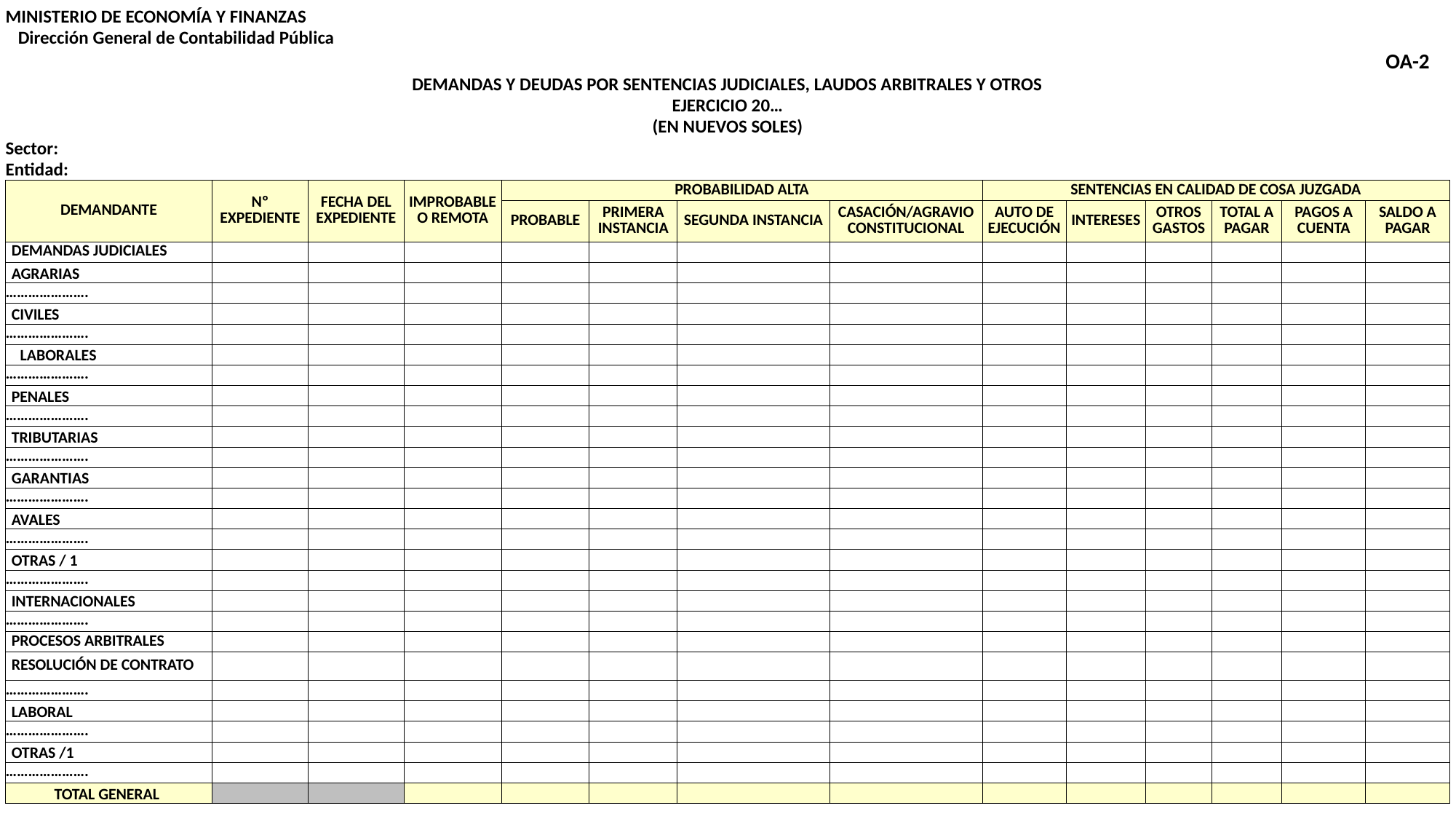

| MINISTERIO DE ECONOMÍA Y FINANZAS |  |  |  |  |  |  |  |  |  |  |  |  |  |  |
| --- | --- | --- | --- | --- | --- | --- | --- | --- | --- | --- | --- | --- | --- | --- |
| Dirección General de Contabilidad Pública |  |  |  |  |  |  |  |  |  |  |  |  |  |  |
|  |  |  |  |  |  |  |  |  |  |  |  |  |  | OA-2 |
| DEMANDAS Y DEUDAS POR SENTENCIAS JUDICIALES, LAUDOS ARBITRALES Y OTROS |  |  |  |  |  |  |  |  |  |  |  |  |  |  |
| EJERCICIO 20… |  |  |  |  |  |  |  |  |  |  |  |  |  |  |
| (EN NUEVOS SOLES) |  |  |  |  |  |  |  |  |  |  |  |  |  |  |
| Sector: |  |  |  |  |  |  |  |  |  |  |  |  |  |  |
| Entidad: |  |  |  |  |  |  |  |  |  |  |  |  |  |  |
| DEMANDANTE | Nº EXPEDIENTE | FECHA DEL EXPEDIENTE | IMPROBABLE O REMOTA |  | PROBABILIDAD ALTA |  |  |  | SENTENCIAS EN CALIDAD DE COSA JUZGADA |  |  |  |  |  |
|  |  |  |  |  | PROBABLE | PRIMERA INSTANCIA | SEGUNDA INSTANCIA | CASACIÓN/AGRAVIO CONSTITUCIONAL | AUTO DE EJECUCIÓN | INTERESES | OTROS GASTOS | TOTAL A PAGAR | PAGOS A CUENTA | SALDO A PAGAR |
| DEMANDAS JUDICIALES |  |  |  |  |  |  |  |  |  |  |  |  |  |  |
| AGRARIAS |  |  |  |  |  |  |  |  |  |  |  |  |  |  |
| …………………. |  |  |  |  |  |  |  |  |  |  |  |  |  |  |
| CIVILES |  |  |  |  |  |  |  |  |  |  |  |  |  |  |
| …………………. |  |  |  |  |  |  |  |  |  |  |  |  |  |  |
| LABORALES |  |  |  |  |  |  |  |  |  |  |  |  |  |  |
| …………………. |  |  |  |  |  |  |  |  |  |  |  |  |  |  |
| PENALES |  |  |  |  |  |  |  |  |  |  |  |  |  |  |
| …………………. |  |  |  |  |  |  |  |  |  |  |  |  |  |  |
| TRIBUTARIAS |  |  |  |  |  |  |  |  |  |  |  |  |  |  |
| …………………. |  |  |  |  |  |  |  |  |  |  |  |  |  |  |
| GARANTIAS |  |  |  |  |  |  |  |  |  |  |  |  |  |  |
| …………………. |  |  |  |  |  |  |  |  |  |  |  |  |  |  |
| AVALES |  |  |  |  |  |  |  |  |  |  |  |  |  |  |
| …………………. |  |  |  |  |  |  |  |  |  |  |  |  |  |  |
| OTRAS / 1 |  |  |  |  |  |  |  |  |  |  |  |  |  |  |
| …………………. |  |  |  |  |  |  |  |  |  |  |  |  |  |  |
| INTERNACIONALES |  |  |  |  |  |  |  |  |  |  |  |  |  |  |
| …………………. |  |  |  |  |  |  |  |  |  |  |  |  |  |  |
| PROCESOS ARBITRALES |  |  |  |  |  |  |  |  |  |  |  |  |  |  |
| RESOLUCIÓN DE CONTRATO |  |  |  |  |  |  |  |  |  |  |  |  |  |  |
| …………………. |  |  |  |  |  |  |  |  |  |  |  |  |  |  |
| LABORAL |  |  |  |  |  |  |  |  |  |  |  |  |  |  |
| …………………. |  |  |  |  |  |  |  |  |  |  |  |  |  |  |
| OTRAS /1 |  |  |  |  |  |  |  |  |  |  |  |  |  |  |
| …………………. |  |  |  |  |  |  |  |  |  |  |  |  |  |  |
| TOTAL GENERAL |  |  |  |  |  |  |  |  |  |  |  |  |  |  |